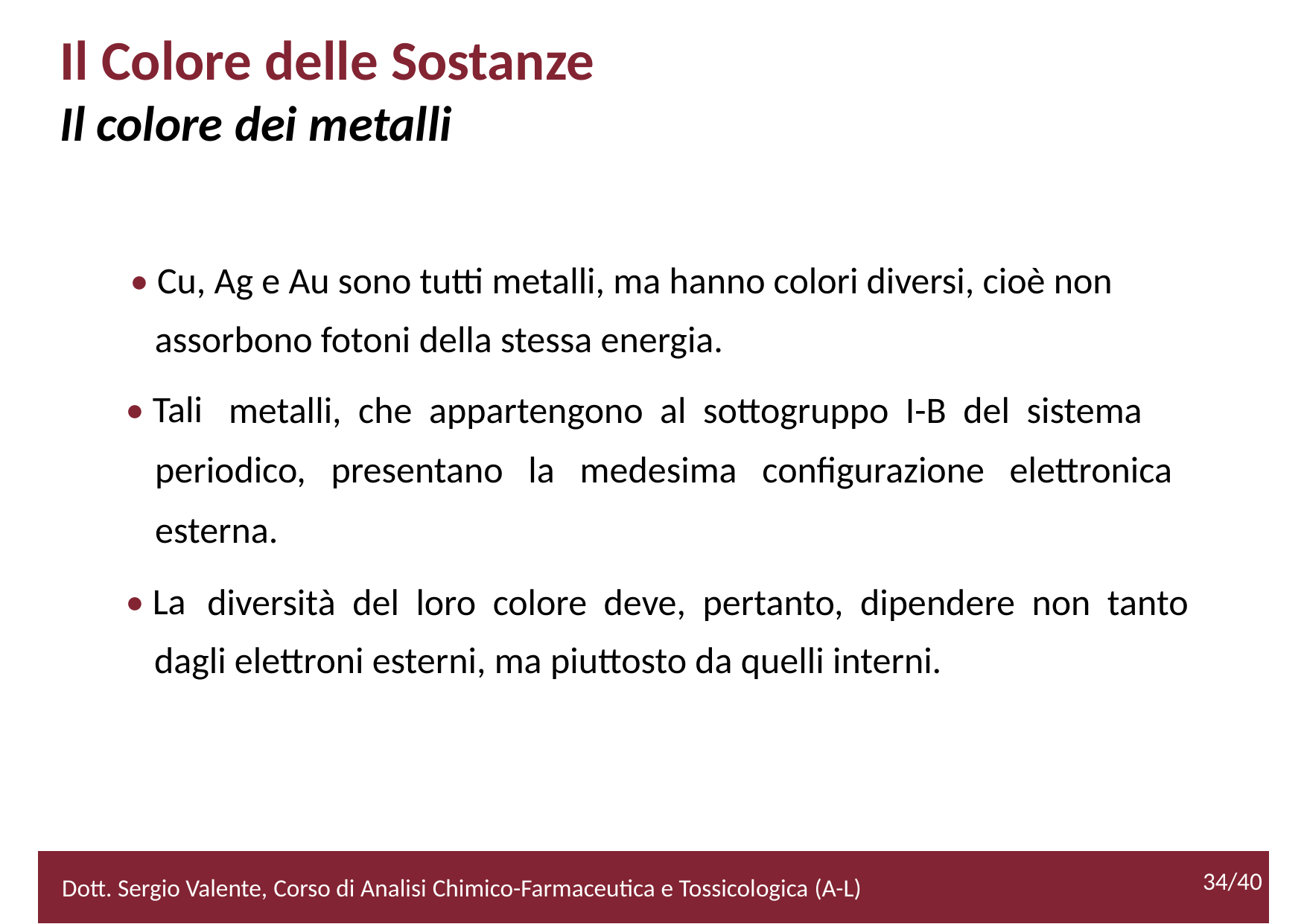

Il Colore delle Sostanze
Il colore dei metalli
• Cu, Ag e Au sono tutti metalli, ma hanno colori diversi, cioè non

	assorbono fotoni della stessa energia.
• Tali
metalli,  che  appartengono  al  sottogruppo  I-B  del  sistema
periodico,   presentano   la   medesima   configurazione   elettronica

esterna.
• La
diversità  del  loro  colore  deve,  pertanto,  dipendere  non  tanto
dagli elettroni esterni, ma piuttosto da quelli interni.

34/40
2/52
Dott. Sergio Valente, Corso di Analisi Chimico-Farmaceutica e Tossicologica (A-L)